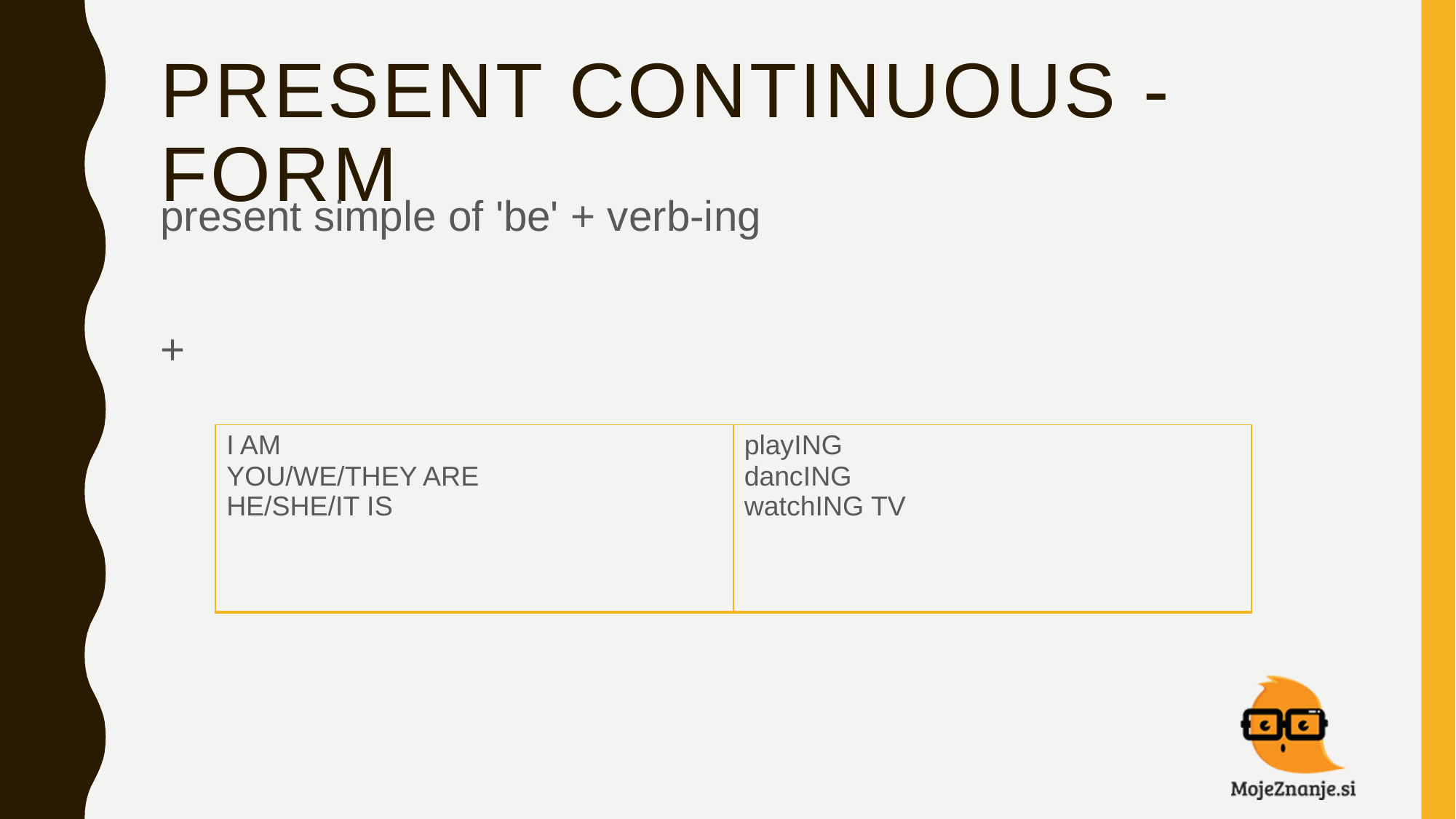

# PRESENT CONTINUOUS - FORM
present simple of 'be' + verb-ing

+

| I AM YOU/WE/THEY ARE HE/SHE/IT IS | playING dancING watchING TV |
| --- | --- |